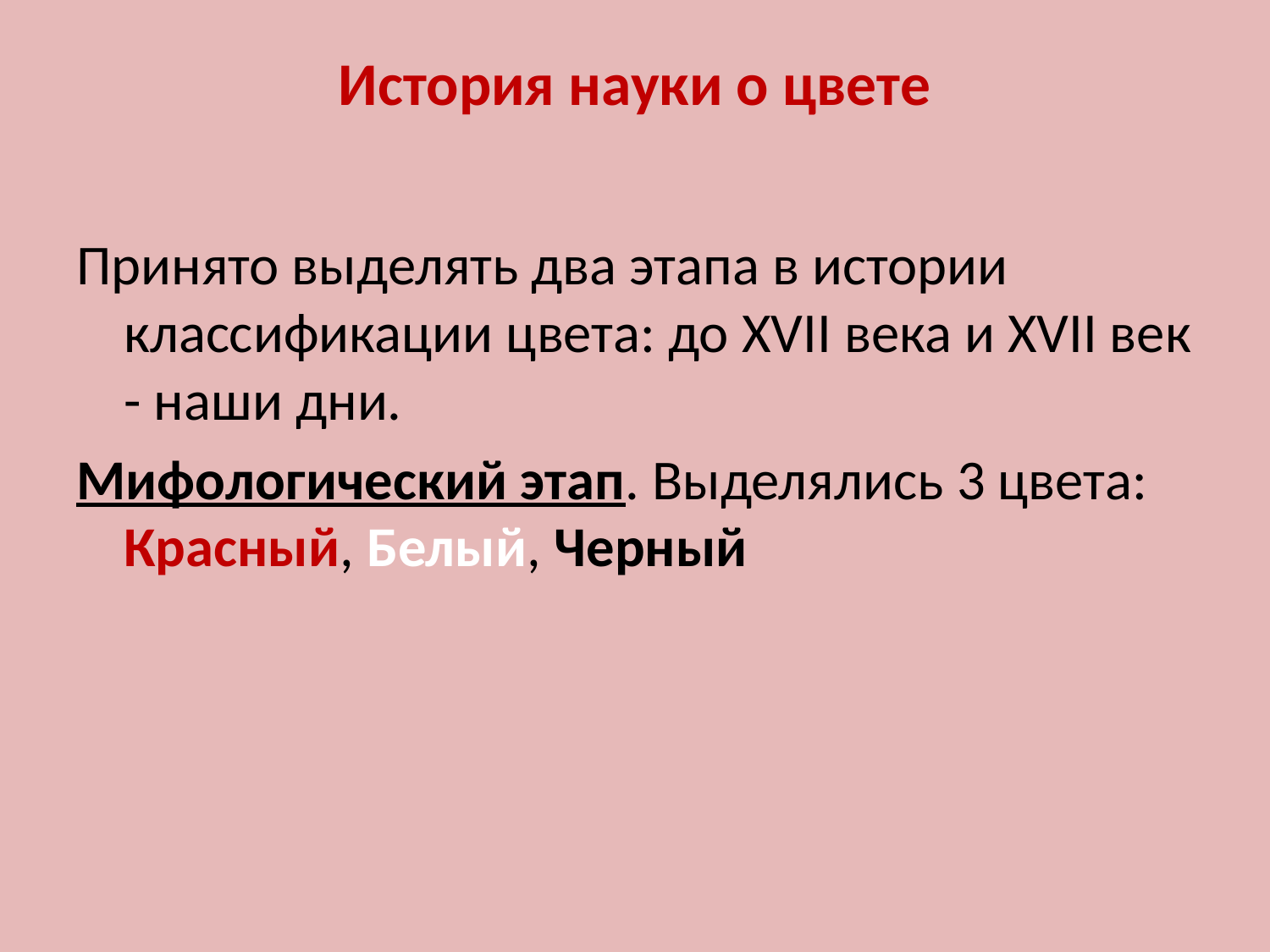

# История науки о цвете
Принято выделять два этапа в истории классификации цвета: до XVII века и XVII век - наши дни.
Мифологический этап. Выделялись 3 цвета: Красный, Белый, Черный